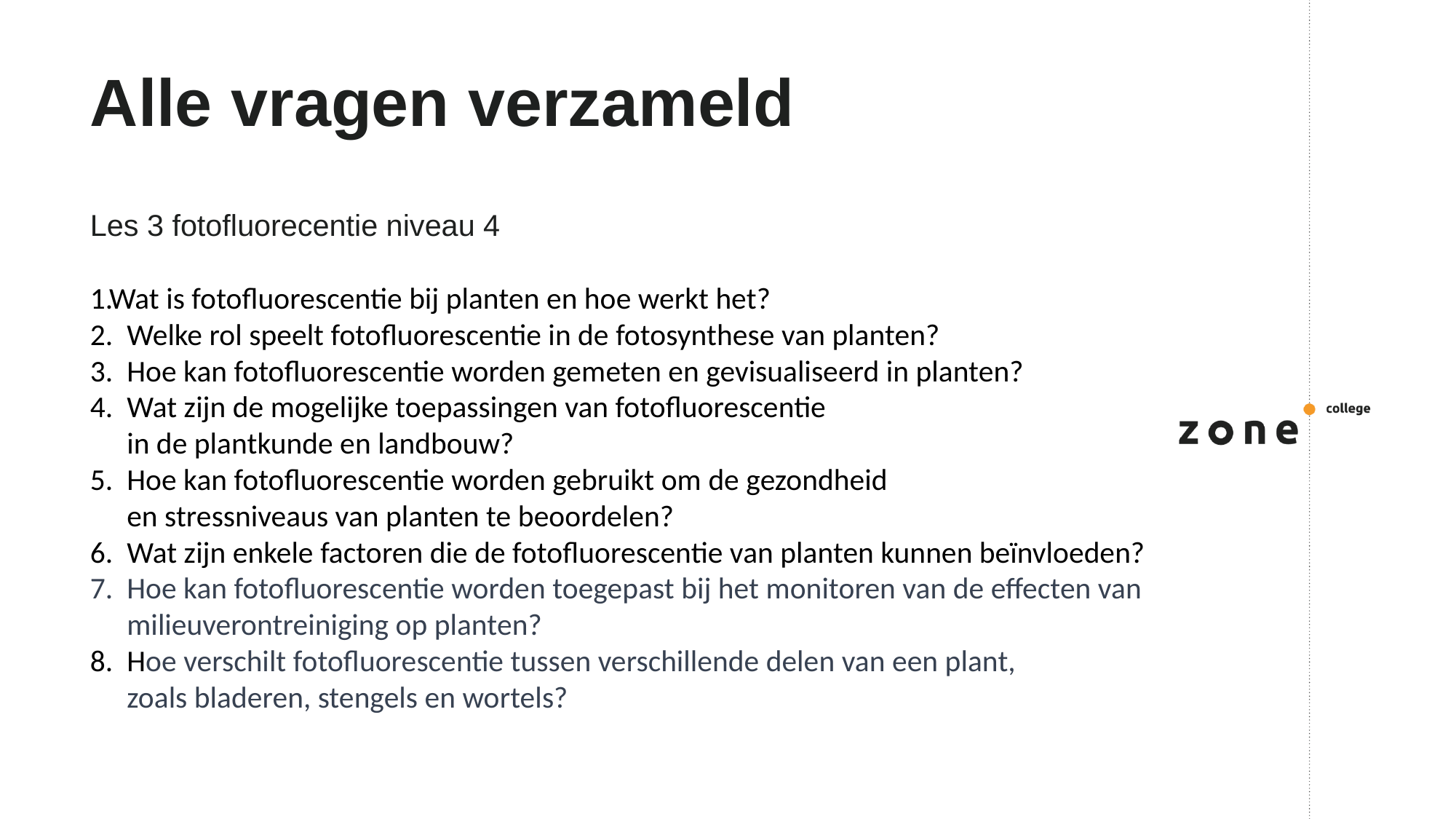

# Alle vragen verzameld
Les 3 fotofluorecentie niveau 4

Wat is fotofluorescentie bij planten en hoe werkt het?
Welke rol speelt fotofluorescentie in de fotosynthese van planten?
Hoe kan fotofluorescentie worden gemeten en gevisualiseerd in planten?
Wat zijn de mogelijke toepassingen van fotofluorescentie
in de plantkunde en landbouw?
Hoe kan fotofluorescentie worden gebruikt om de gezondheid
en stressniveaus van planten te beoordelen?
Wat zijn enkele factoren die de fotofluorescentie van planten kunnen beïnvloeden?
Hoe kan fotofluorescentie worden toegepast bij het monitoren van de effecten van milieuverontreiniging op planten?
Hoe verschilt fotofluorescentie tussen verschillende delen van een plant,
zoals bladeren, stengels en wortels?